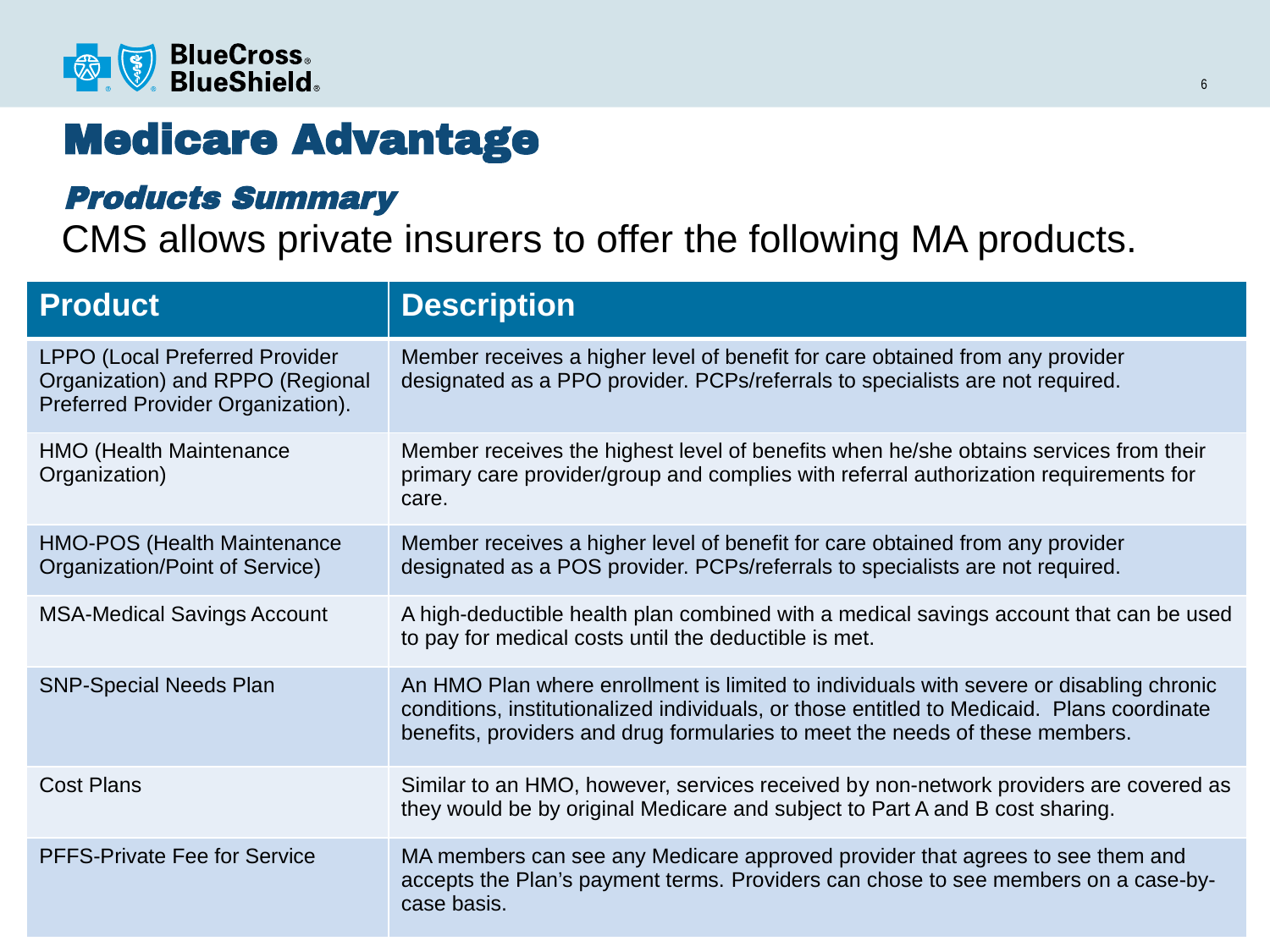

# Medicare Advantage Products Summary
CMS allows private insurers to offer the following MA products.
| Product | Description |
| --- | --- |
| LPPO (Local Preferred Provider Organization) and RPPO (Regional Preferred Provider Organization). | Member receives a higher level of benefit for care obtained from any provider designated as a PPO provider. PCPs/referrals to specialists are not required. |
| HMO (Health Maintenance Organization) | Member receives the highest level of benefits when he/she obtains services from their primary care provider/group and complies with referral authorization requirements for care. |
| HMO-POS (Health Maintenance Organization/Point of Service) | Member receives a higher level of benefit for care obtained from any provider designated as a POS provider. PCPs/referrals to specialists are not required. |
| MSA-Medical Savings Account | A high-deductible health plan combined with a medical savings account that can be used to pay for medical costs until the deductible is met. |
| SNP-Special Needs Plan | An HMO Plan where enrollment is limited to individuals with severe or disabling chronic conditions, institutionalized individuals, or those entitled to Medicaid. Plans coordinate benefits, providers and drug formularies to meet the needs of these members. |
| Cost Plans | Similar to an HMO, however, services received by non-network providers are covered as they would be by original Medicare and subject to Part A and B cost sharing. |
| PFFS-Private Fee for Service | MA members can see any Medicare approved provider that agrees to see them and accepts the Plan’s payment terms. Providers can chose to see members on a case-by-case basis. |